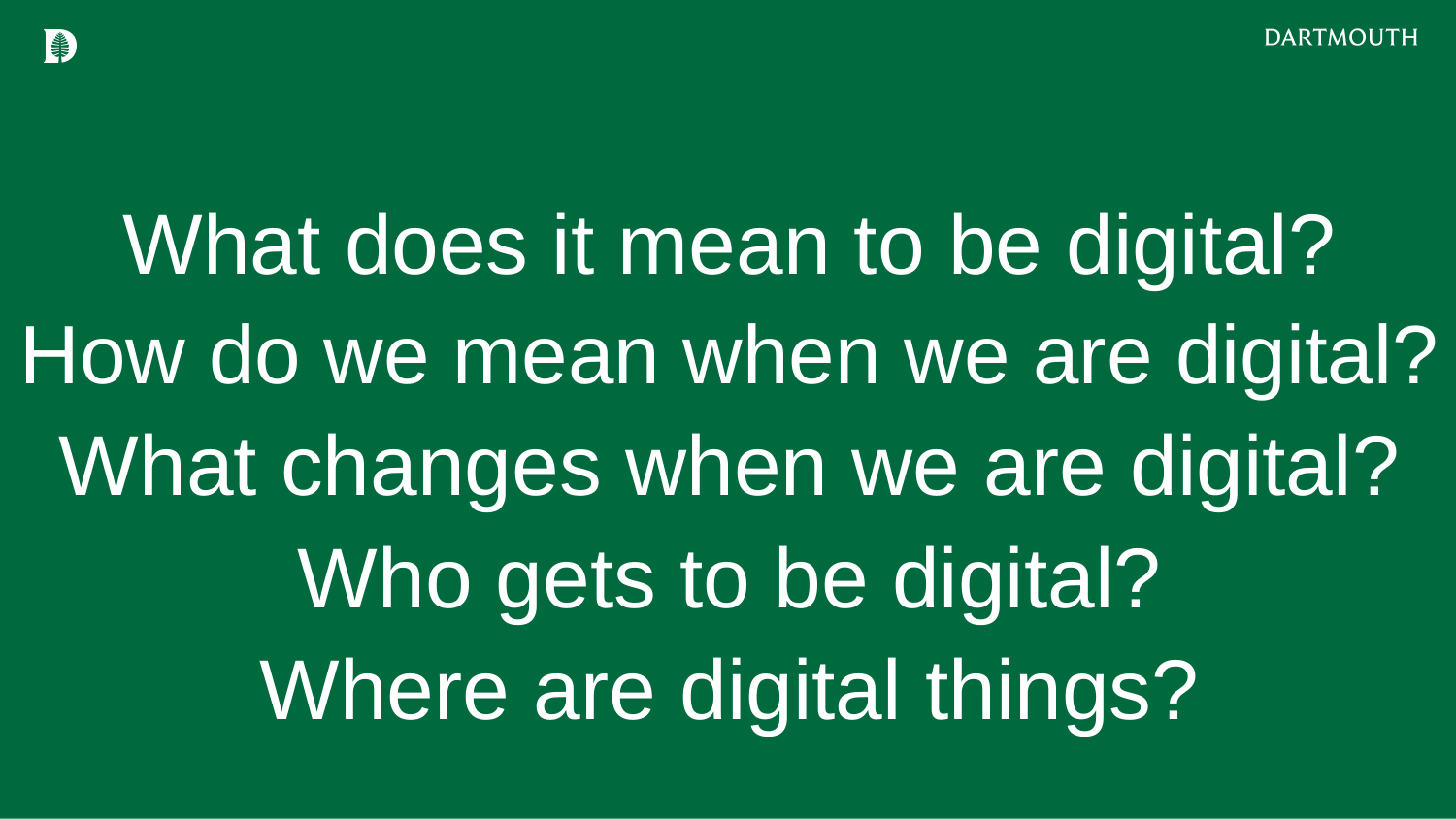

# What does it mean to be digital?
How do we mean when we are digital?
What changes when we are digital?
Who gets to be digital?
Where are digital things?